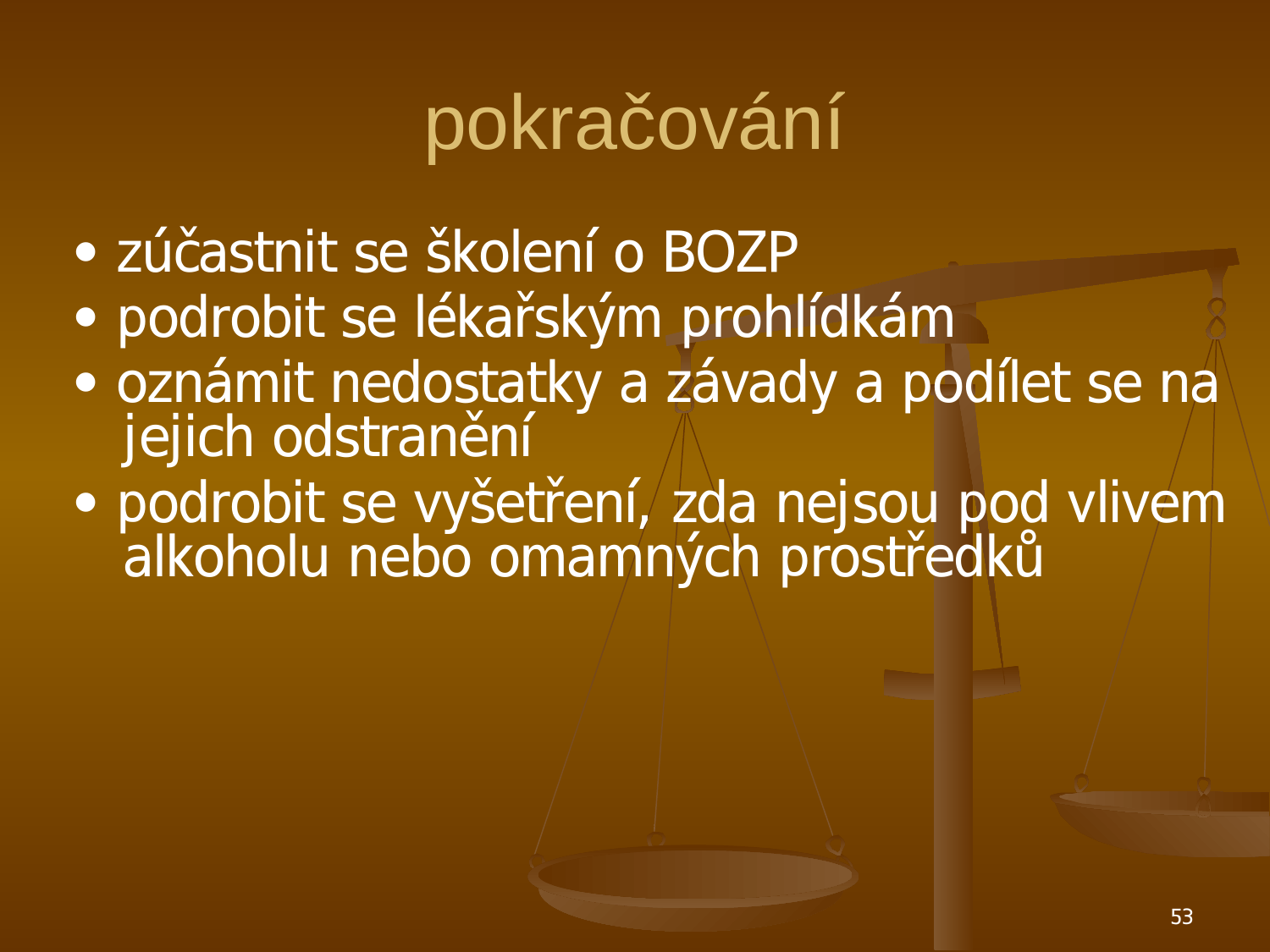

# pokračování
• zúčastnit se školení o BOZP
• podrobit se lékařským prohlídkám
• oznámit nedostatky a závady a podílet se na jejich odstranění
• podrobit se vyšetření, zda nejsou pod vlivem alkoholu nebo omamných prostředků

53